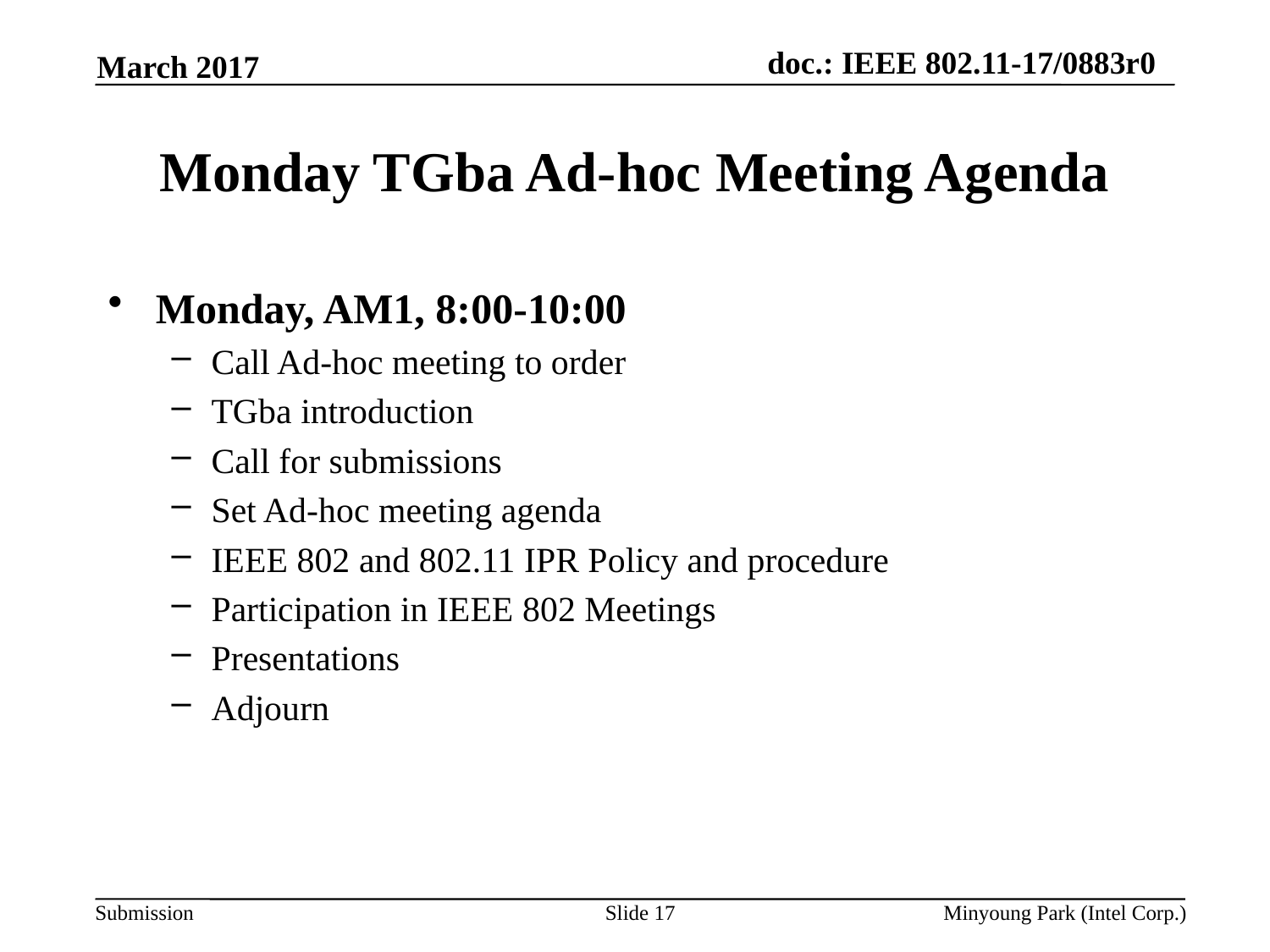

March 2017
# Monday TGba Ad-hoc Meeting Agenda
Monday, AM1, 8:00-10:00
Call Ad-hoc meeting to order
TGba introduction
Call for submissions
Set Ad-hoc meeting agenda
IEEE 802 and 802.11 IPR Policy and procedure
Participation in IEEE 802 Meetings
Presentations
Adjourn

Slide 17
Minyoung Park (Intel Corp.)